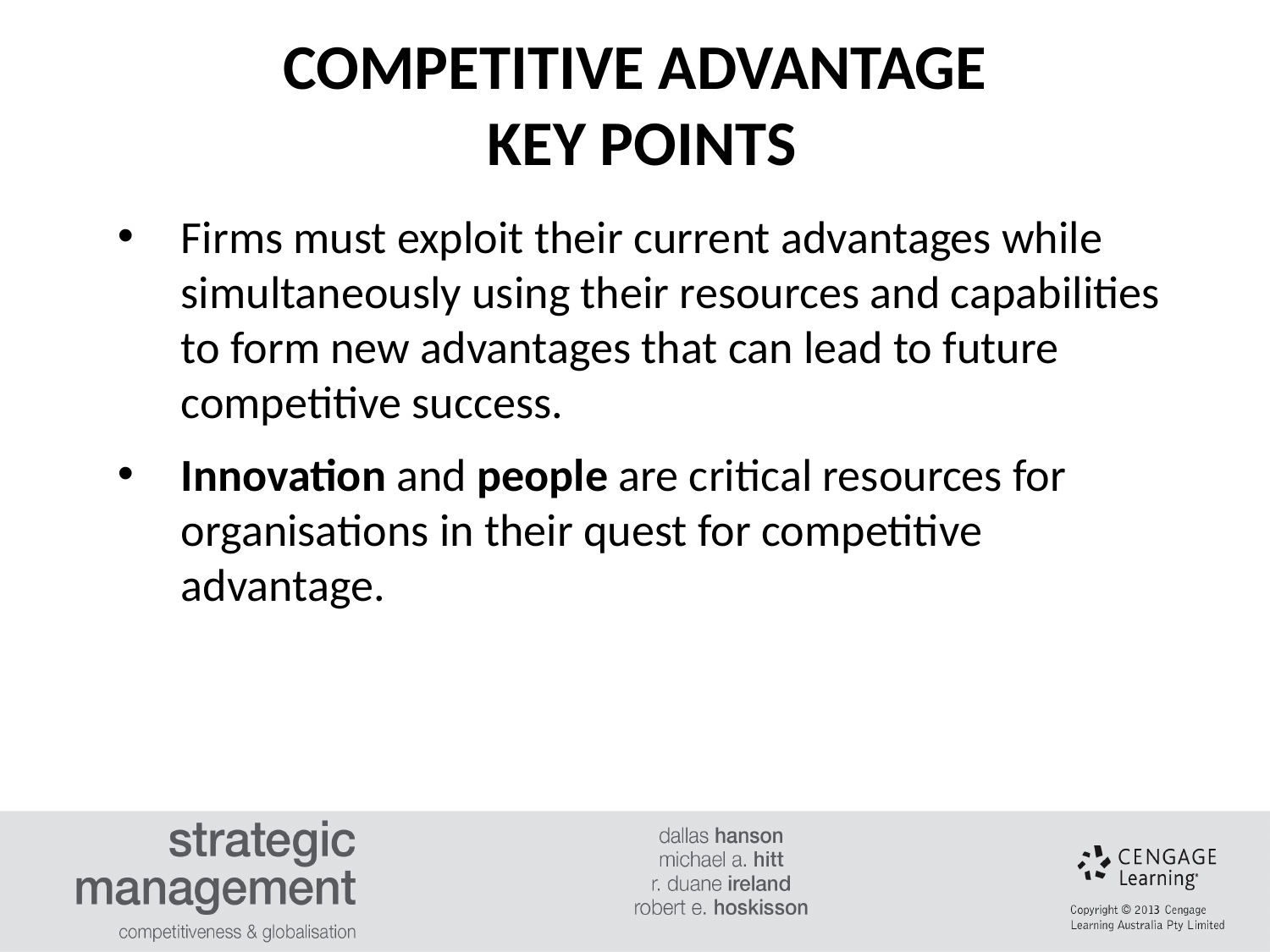

COMPETITIVE ADVANTAGE
 KEY POINTS
Firms must exploit their current advantages while simultaneously using their resources and capabilities to form new advantages that can lead to future competitive success.
Innovation and people are critical resources for organisations in their quest for competitive advantage.